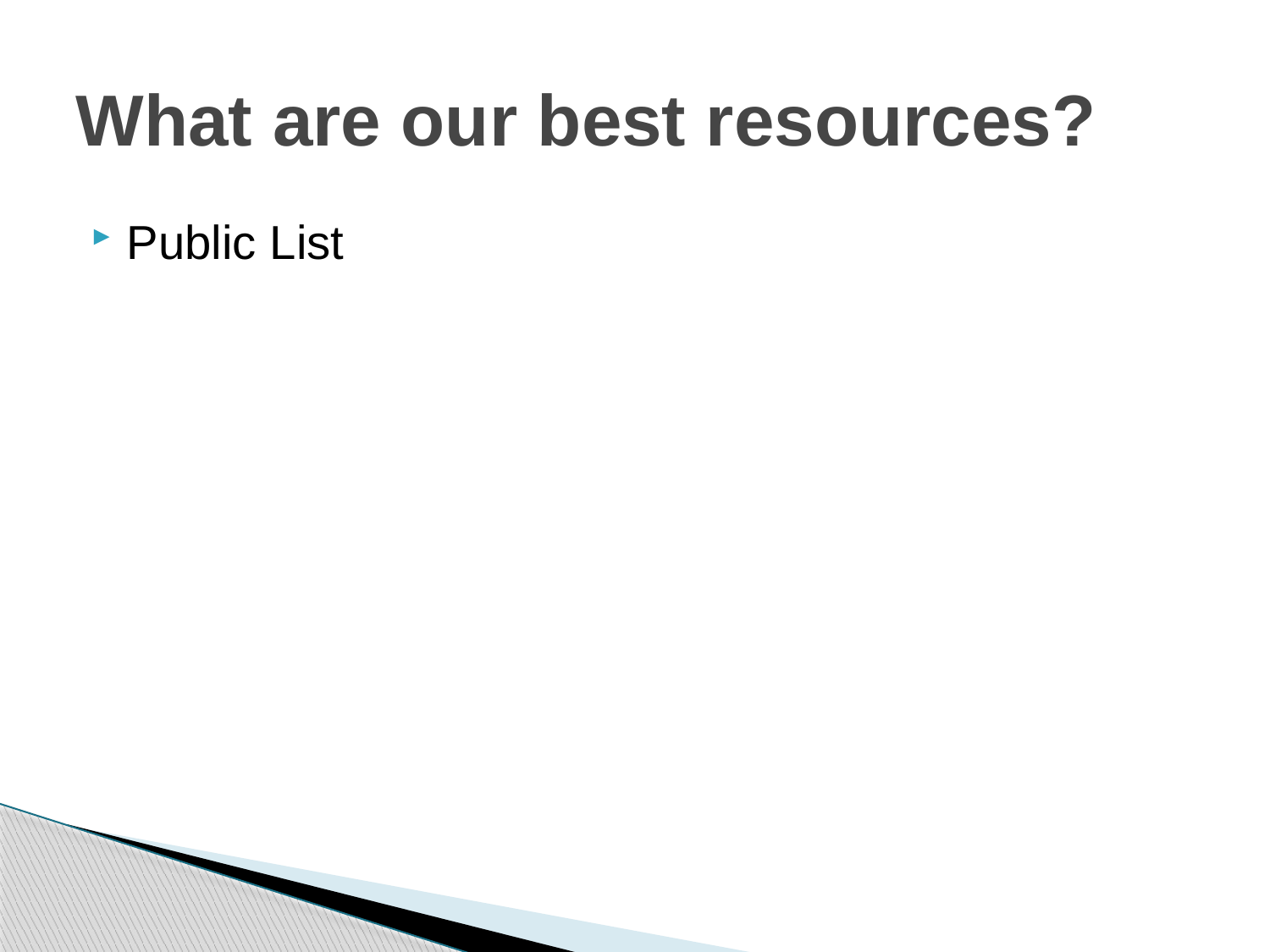

# What are our best resources?
Public List